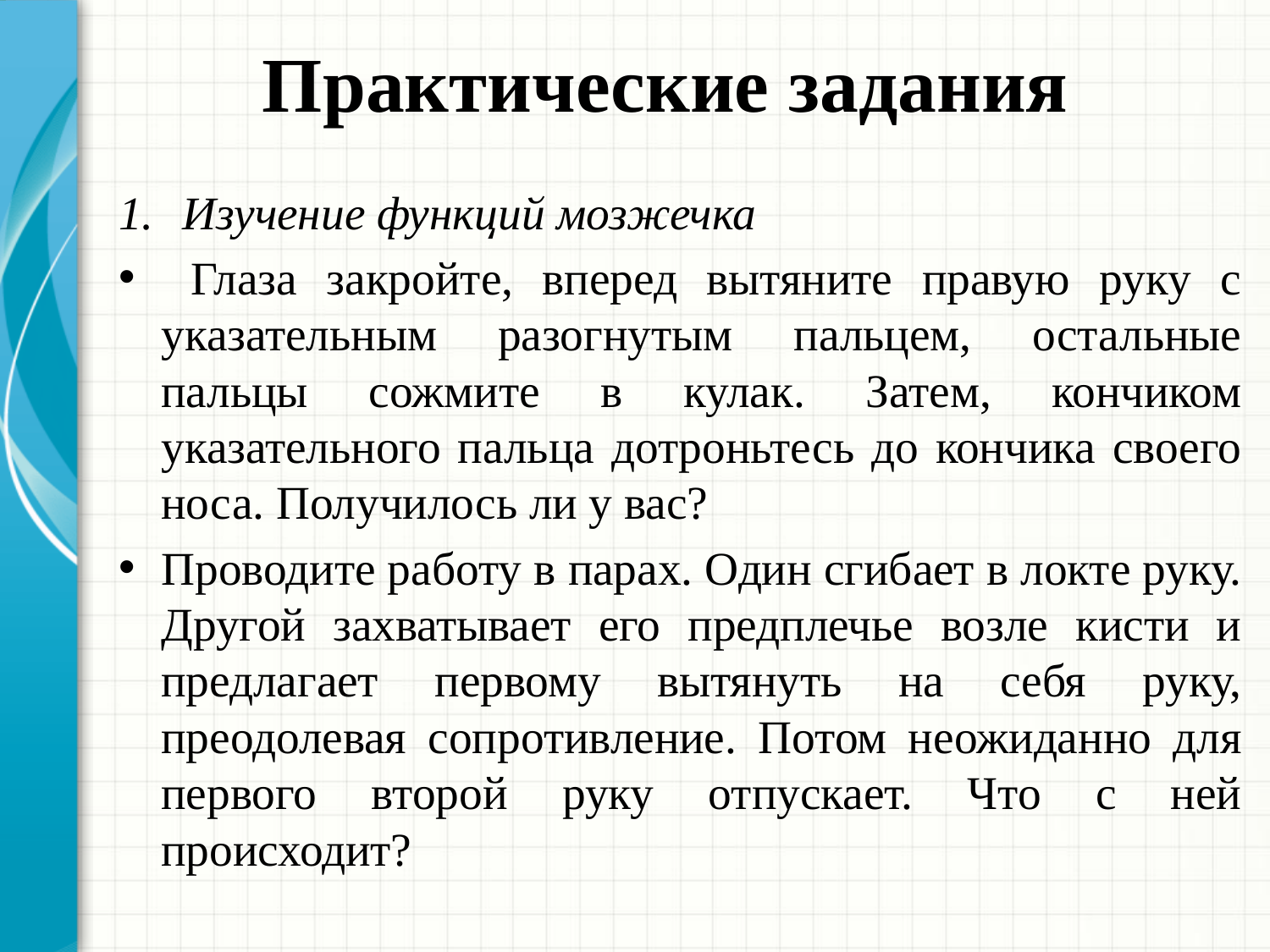

# Практические задания
Изучение функций мозжечка
 Глаза закройте, вперед вытяните правую руку с указательным разогнутым пальцем, остальные пальцы сожмите в кулак. Затем, кончиком указательного пальца дотроньтесь до кончика своего носа. Получилось ли у вас?
Проводите работу в парах. Один сгибает в локте руку. Другой захватывает его предплечье возле кисти и предлагает первому вытянуть на себя руку, преодолевая сопротивление. Потом неожиданно для первого второй руку отпускает. Что с ней происходит?